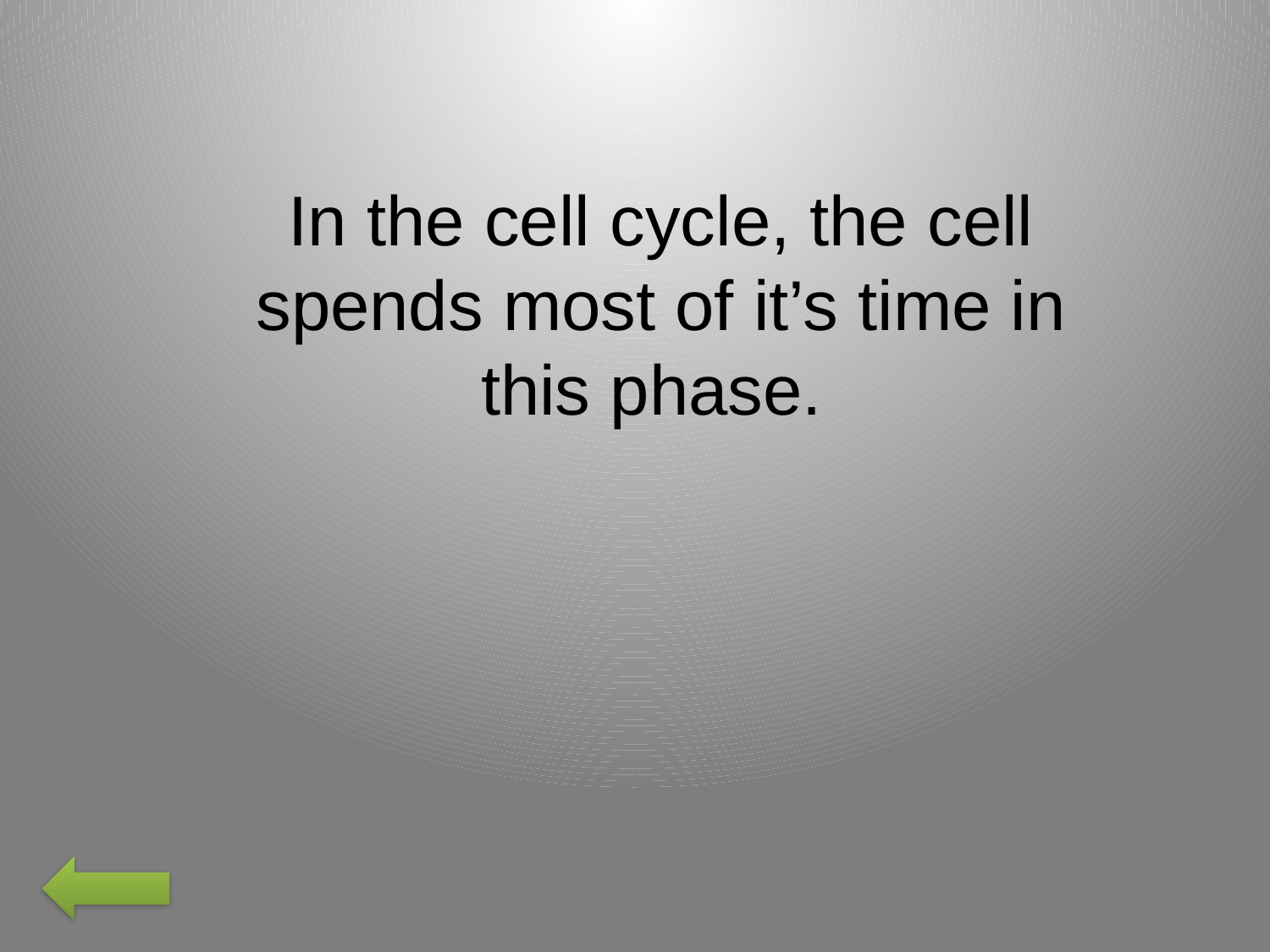

In the cell cycle, the cell spends most of it’s time in this phase.